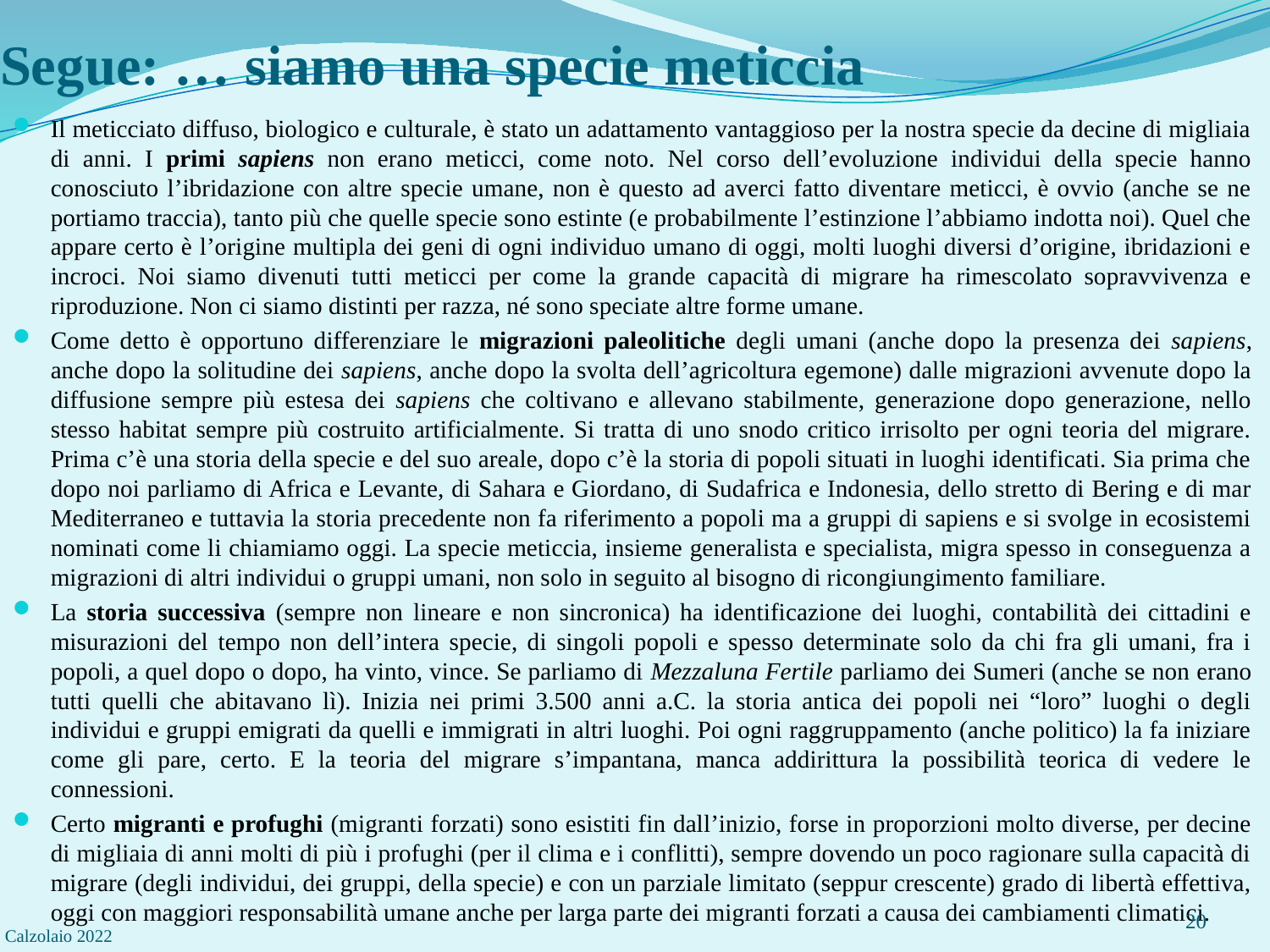

# Segue: … siamo una specie meticcia
Il meticciato diffuso, biologico e culturale, è stato un adattamento vantaggioso per la nostra specie da decine di migliaia di anni. I primi sapiens non erano meticci, come noto. Nel corso dell’evoluzione individui della specie hanno conosciuto l’ibridazione con altre specie umane, non è questo ad averci fatto diventare meticci, è ovvio (anche se ne portiamo traccia), tanto più che quelle specie sono estinte (e probabilmente l’estinzione l’abbiamo indotta noi). Quel che appare certo è l’origine multipla dei geni di ogni individuo umano di oggi, molti luoghi diversi d’origine, ibridazioni e incroci. Noi siamo divenuti tutti meticci per come la grande capacità di migrare ha rimescolato sopravvivenza e riproduzione. Non ci siamo distinti per razza, né sono speciate altre forme umane.
Come detto è opportuno differenziare le migrazioni paleolitiche degli umani (anche dopo la presenza dei sapiens, anche dopo la solitudine dei sapiens, anche dopo la svolta dell’agricoltura egemone) dalle migrazioni avvenute dopo la diffusione sempre più estesa dei sapiens che coltivano e allevano stabilmente, generazione dopo generazione, nello stesso habitat sempre più costruito artificialmente. Si tratta di uno snodo critico irrisolto per ogni teoria del migrare. Prima c’è una storia della specie e del suo areale, dopo c’è la storia di popoli situati in luoghi identificati. Sia prima che dopo noi parliamo di Africa e Levante, di Sahara e Giordano, di Sudafrica e Indonesia, dello stretto di Bering e di mar Mediterraneo e tuttavia la storia precedente non fa riferimento a popoli ma a gruppi di sapiens e si svolge in ecosistemi nominati come li chiamiamo oggi. La specie meticcia, insieme generalista e specialista, migra spesso in conseguenza a migrazioni di altri individui o gruppi umani, non solo in seguito al bisogno di ricongiungimento familiare.
La storia successiva (sempre non lineare e non sincronica) ha identificazione dei luoghi, contabilità dei cittadini e misurazioni del tempo non dell’intera specie, di singoli popoli e spesso determinate solo da chi fra gli umani, fra i popoli, a quel dopo o dopo, ha vinto, vince. Se parliamo di Mezzaluna Fertile parliamo dei Sumeri (anche se non erano tutti quelli che abitavano lì). Inizia nei primi 3.500 anni a.C. la storia antica dei popoli nei “loro” luoghi o degli individui e gruppi emigrati da quelli e immigrati in altri luoghi. Poi ogni raggruppamento (anche politico) la fa iniziare come gli pare, certo. E la teoria del migrare s’impantana, manca addirittura la possibilità teorica di vedere le connessioni.
Certo migranti e profughi (migranti forzati) sono esistiti fin dall’inizio, forse in proporzioni molto diverse, per decine di migliaia di anni molti di più i profughi (per il clima e i conflitti), sempre dovendo un poco ragionare sulla capacità di migrare (degli individui, dei gruppi, della specie) e con un parziale limitato (seppur crescente) grado di libertà effettiva, oggi con maggiori responsabilità umane anche per larga parte dei migranti forzati a causa dei cambiamenti climatici.
Calzolaio 2022
20